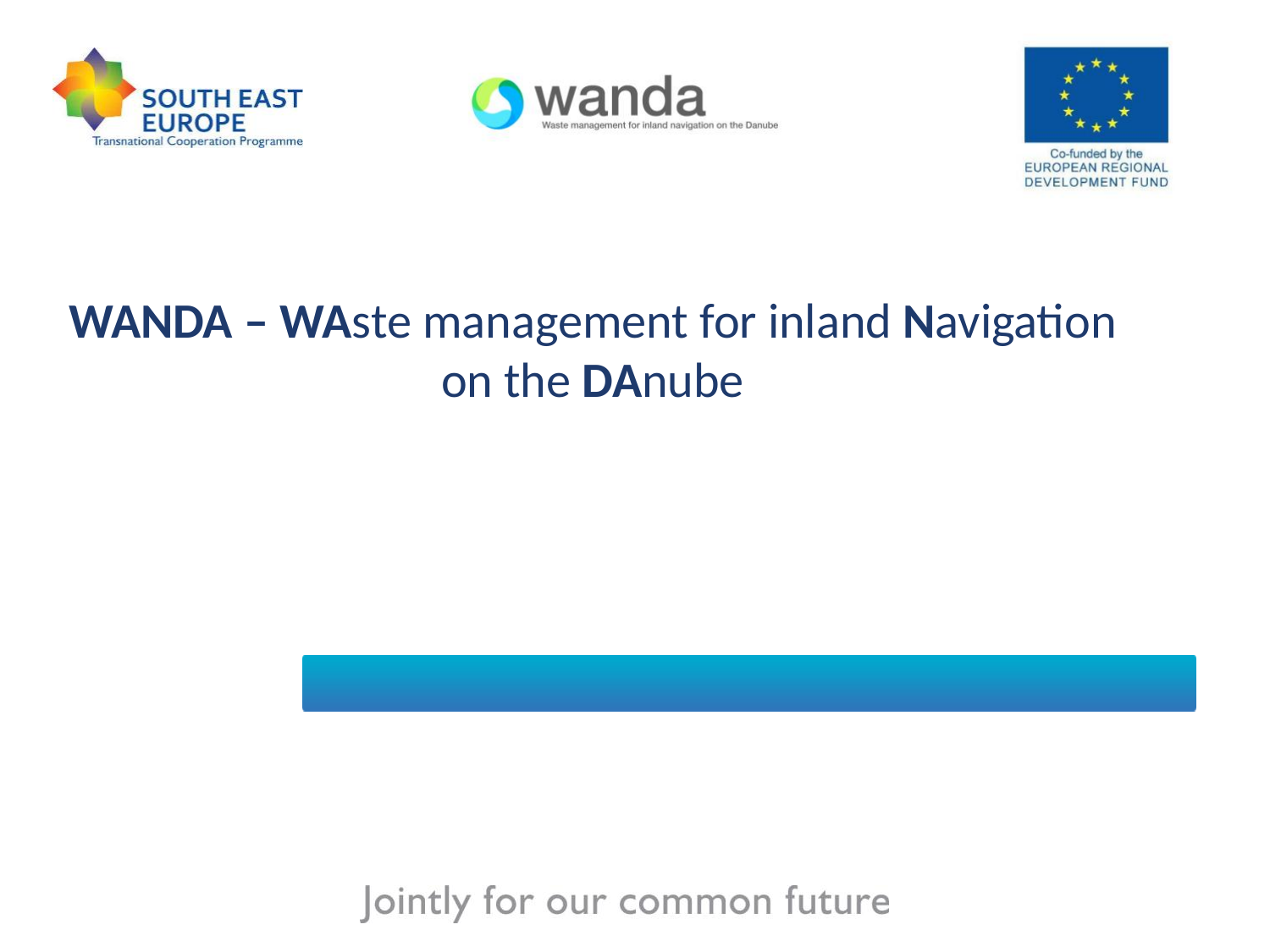

WANDA – WAste management for inland Navigation on the DAnube
Harald Beutl
via donau – Austrian Waterway Company
UNECE, Geneva 20.06.2012